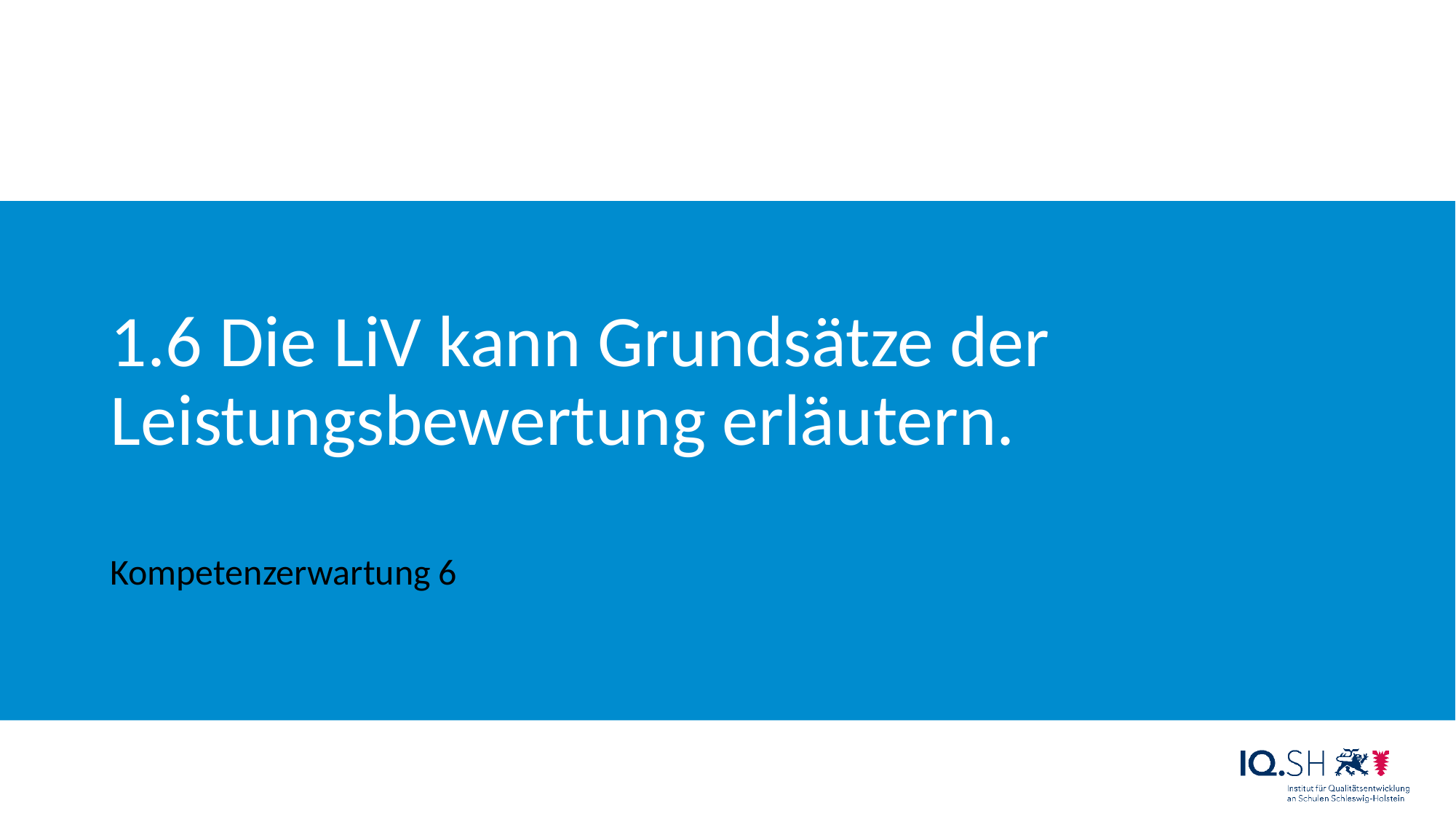

# 1.6 	Die LiV kann Grundsätze der 	Leistungsbewertung erläutern.
Kompetenzerwartung 6